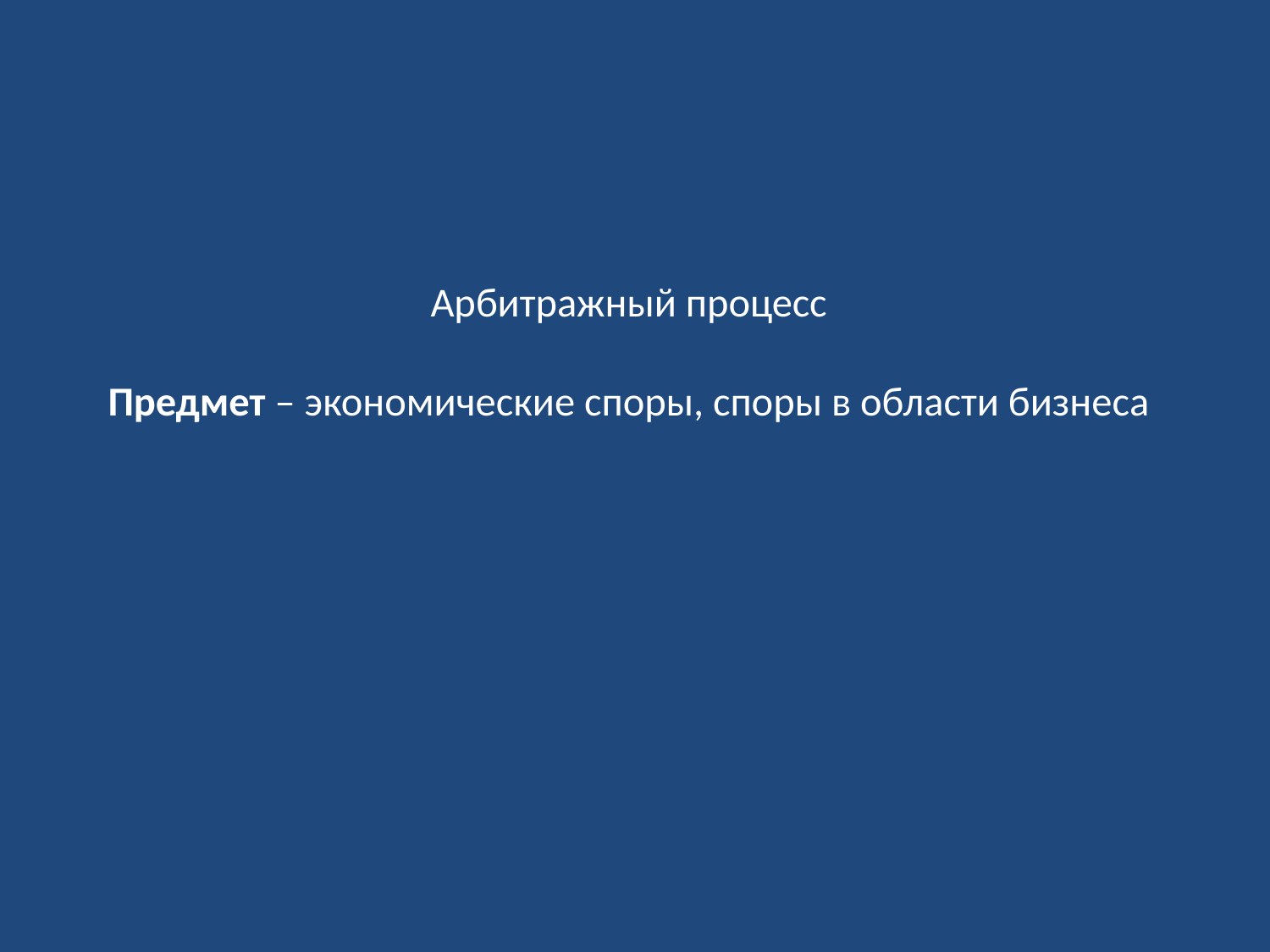

# Арбитражный процесс Предмет – экономические споры, споры в области бизнеса